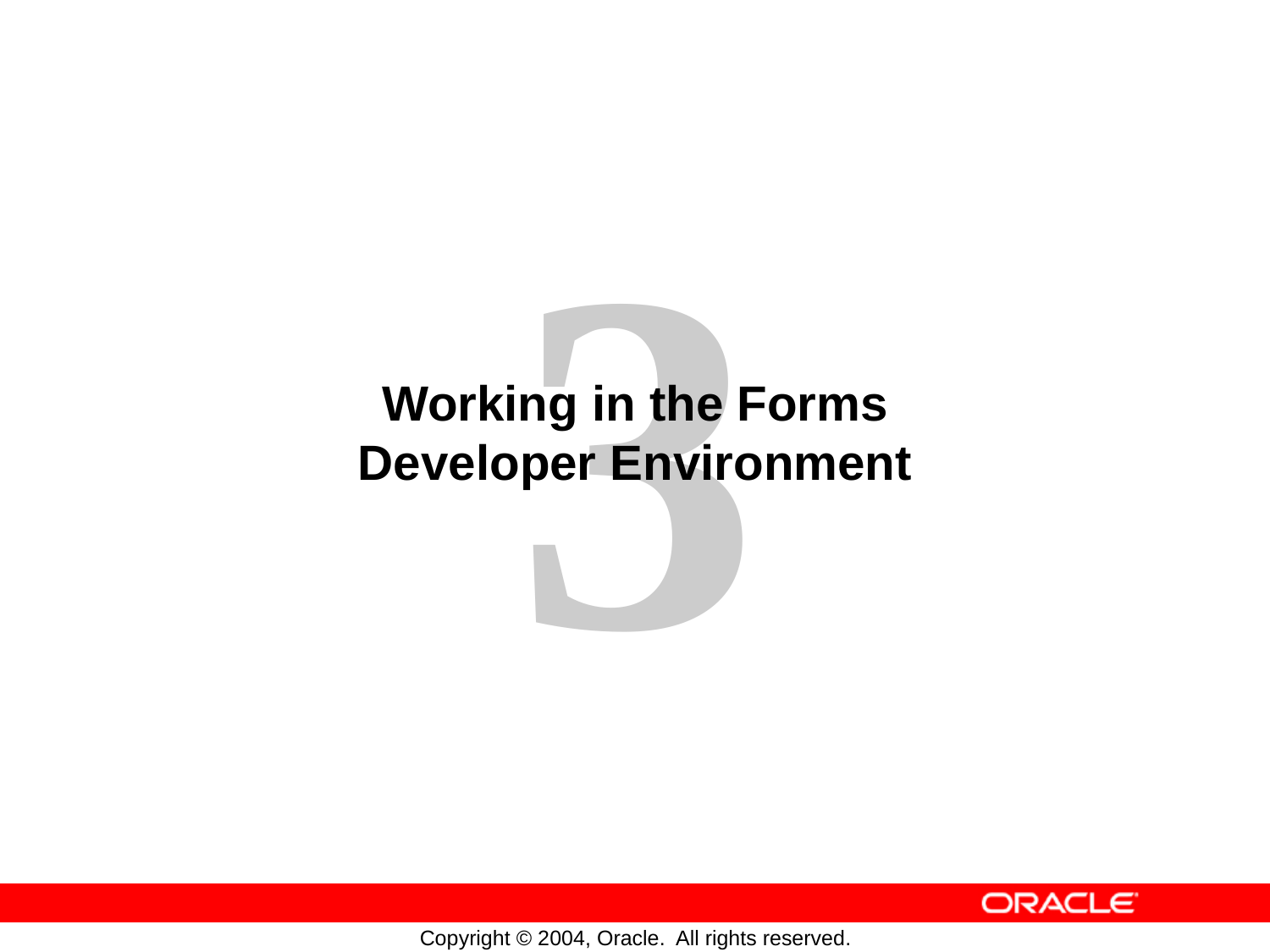

# Working in the Forms Developer Environment